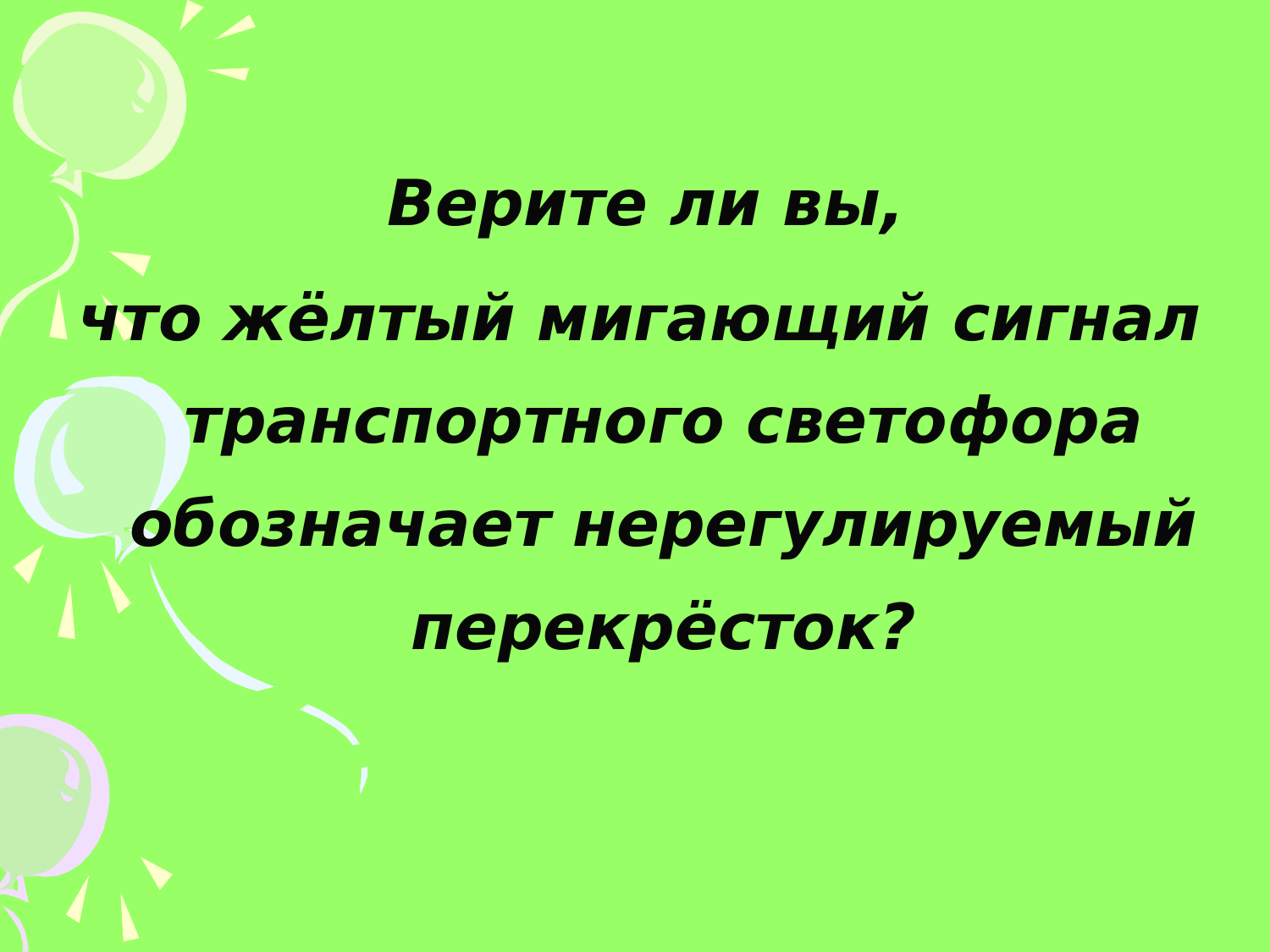

#

  Верите ли вы,
что жёлтый мигающий сигнал транспортного светофора обозначает нерегулируемый перекрёсток?